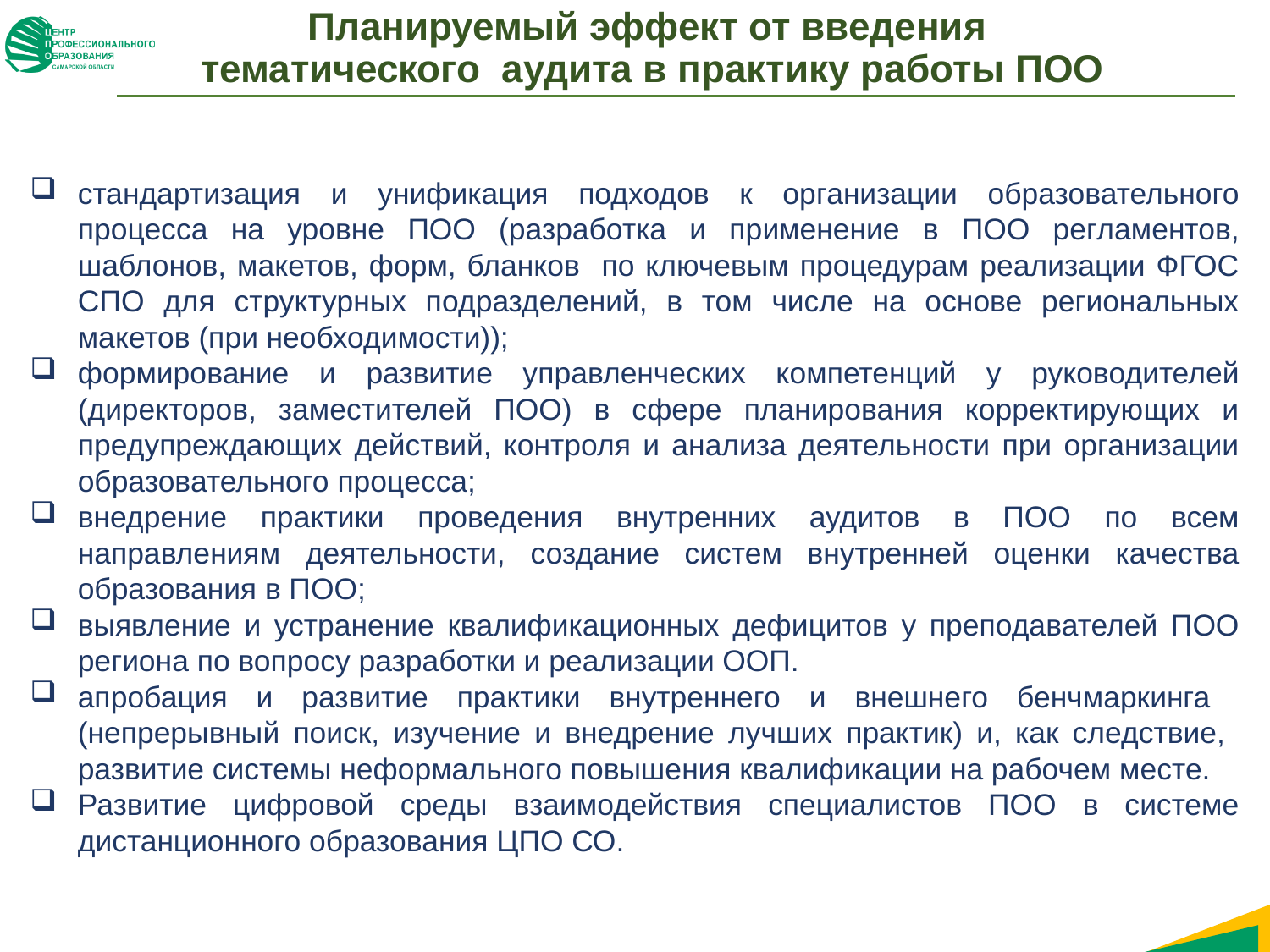

# Планируемый эффект от введения тематического  аудита в практику работы ПОО
стандартизация и унификация подходов к организации образовательного процесса на уровне ПОО (разработка и применение в ПОО регламентов, шаблонов, макетов, форм, бланков  по ключевым процедурам реализации ФГОС СПО для структурных подразделений, в том числе на основе региональных макетов (при необходимости));
формирование и развитие управленческих компетенций у руководителей (директоров, заместителей ПОО) в сфере планирования корректирующих и предупреждающих действий, контроля и анализа деятельности при организации образовательного процесса;
внедрение практики проведения внутренних аудитов в ПОО по всем направлениям деятельности, создание систем внутренней оценки качества образования в ПОО;
выявление и устранение квалификационных дефицитов у преподавателей ПОО региона по вопросу разработки и реализации ООП.
апробация и развитие практики внутреннего и внешнего бенчмаркинга  (непрерывный поиск, изучение и внедрение лучших практик) и, как следствие,  развитие системы неформального повышения квалификации на рабочем месте.
Развитие цифровой среды взаимодействия специалистов ПОО в системе дистанционного образования ЦПО СО.